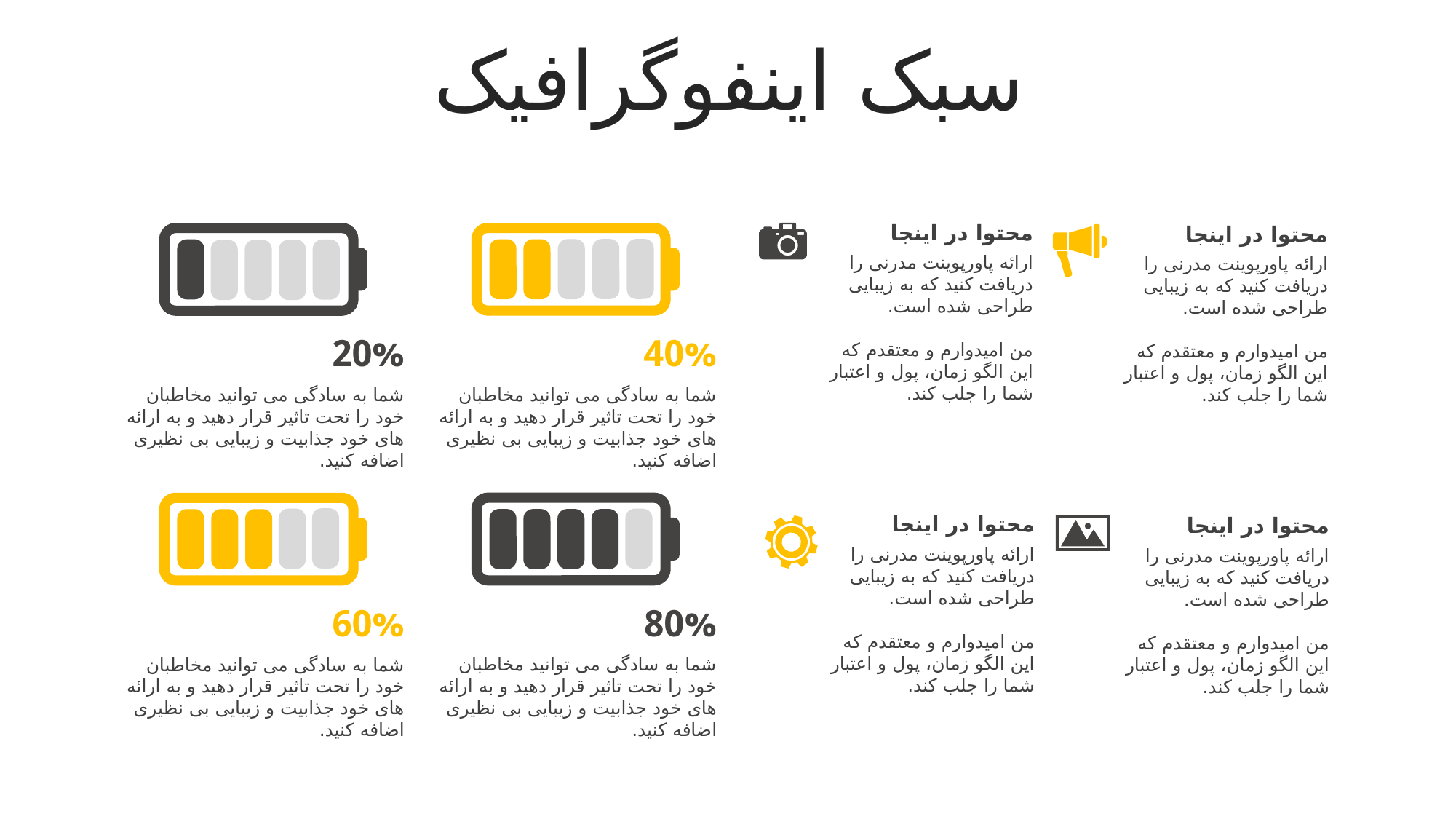

سبک اینفوگرافیک
محتوا در اینجا
ارائه پاورپوینت مدرنی را دریافت کنید که به زیبایی طراحی شده است.

من امیدوارم و معتقدم که این الگو زمان، پول و اعتبار شما را جلب کند.
محتوا در اینجا
ارائه پاورپوینت مدرنی را دریافت کنید که به زیبایی طراحی شده است.

من امیدوارم و معتقدم که این الگو زمان، پول و اعتبار شما را جلب کند.

40%
20%
شما به سادگی می توانید مخاطبان خود را تحت تاثیر قرار دهید و به ارائه های خود جذابیت و زیبایی بی نظیری اضافه کنید.
شما به سادگی می توانید مخاطبان خود را تحت تاثیر قرار دهید و به ارائه های خود جذابیت و زیبایی بی نظیری اضافه کنید.

محتوا در اینجا
ارائه پاورپوینت مدرنی را دریافت کنید که به زیبایی طراحی شده است.

من امیدوارم و معتقدم که این الگو زمان، پول و اعتبار شما را جلب کند.
محتوا در اینجا
ارائه پاورپوینت مدرنی را دریافت کنید که به زیبایی طراحی شده است.

من امیدوارم و معتقدم که این الگو زمان، پول و اعتبار شما را جلب کند.

80%
60%
شما به سادگی می توانید مخاطبان خود را تحت تاثیر قرار دهید و به ارائه های خود جذابیت و زیبایی بی نظیری اضافه کنید.
شما به سادگی می توانید مخاطبان خود را تحت تاثیر قرار دهید و به ارائه های خود جذابیت و زیبایی بی نظیری اضافه کنید.